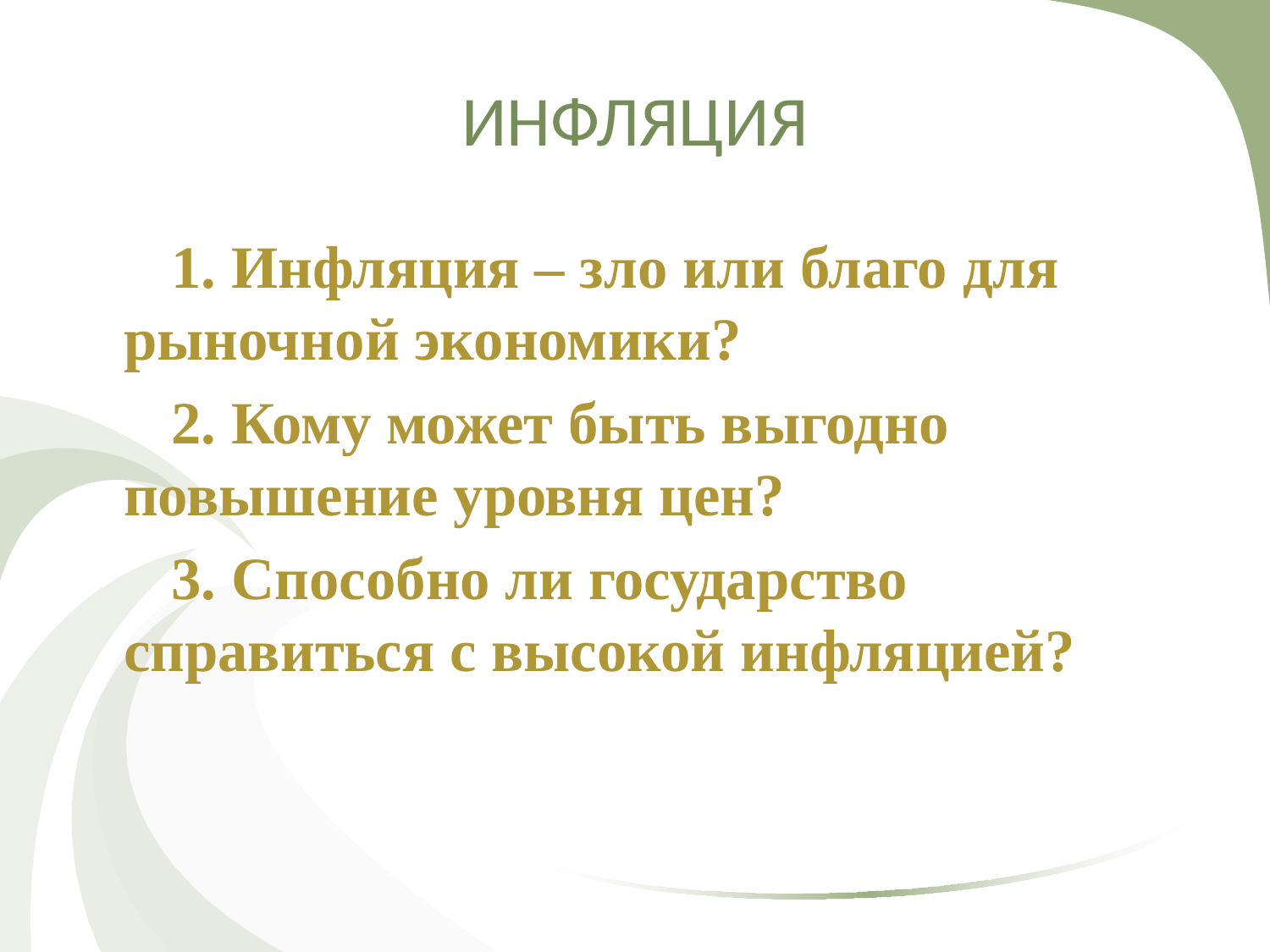

# ИНФЛЯЦИЯ
1. Инфляция – зло или благо для рыночной экономики?
2. Кому может быть выгодно повышение уровня цен?
3. Способно ли государство справиться с высокой инфляцией?